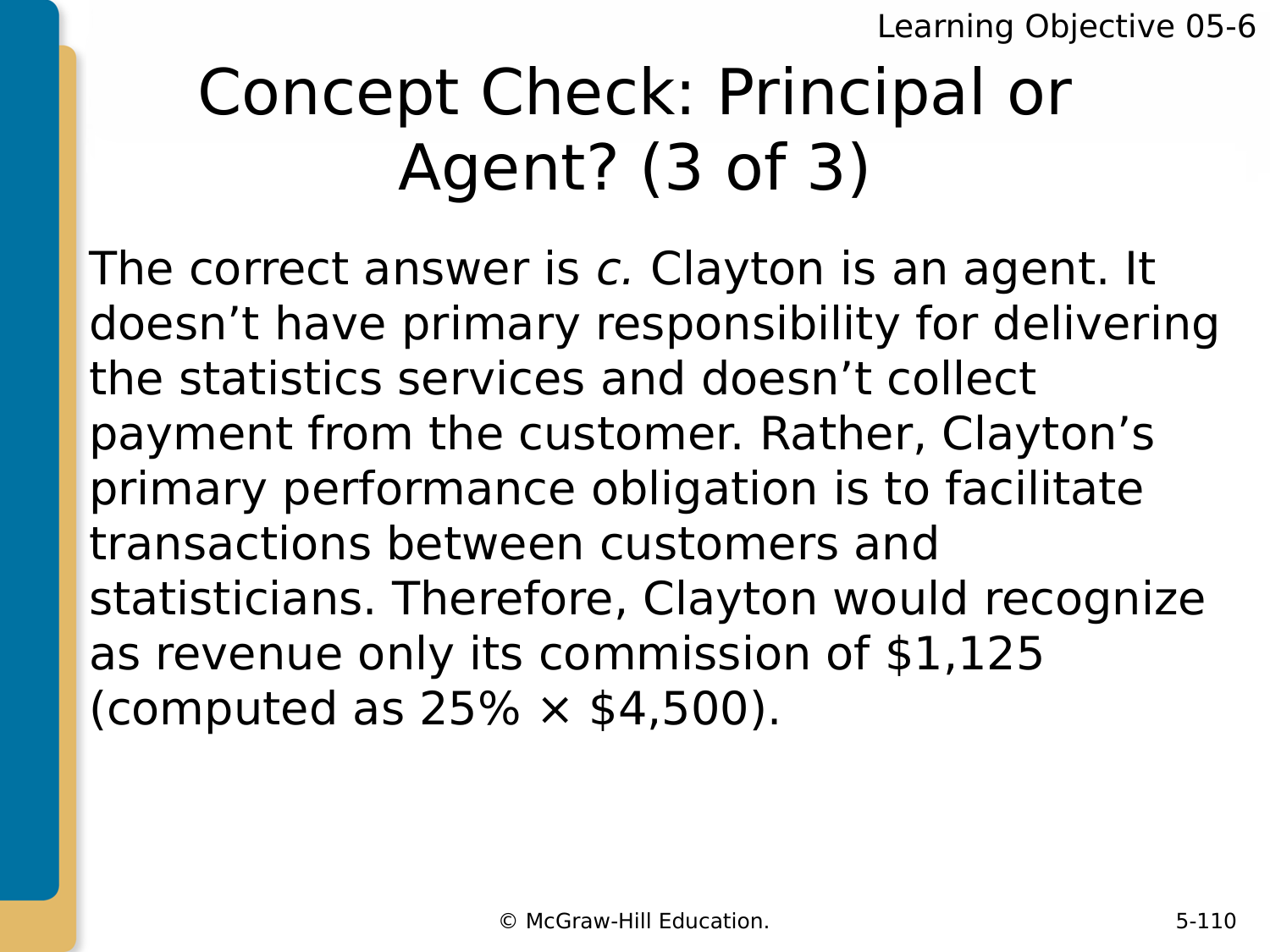

Learning Objective 05-6
# Concept Check: Principal or Agent? (3 of 3)
The correct answer is c. Clayton is an agent. It doesn’t have primary responsibility for delivering the statistics services and doesn’t collect payment from the customer. Rather, Clayton’s primary performance obligation is to facilitate transactions between customers and statisticians. Therefore, Clayton would recognize as revenue only its commission of $1,125 (computed as 25% × $4,500).